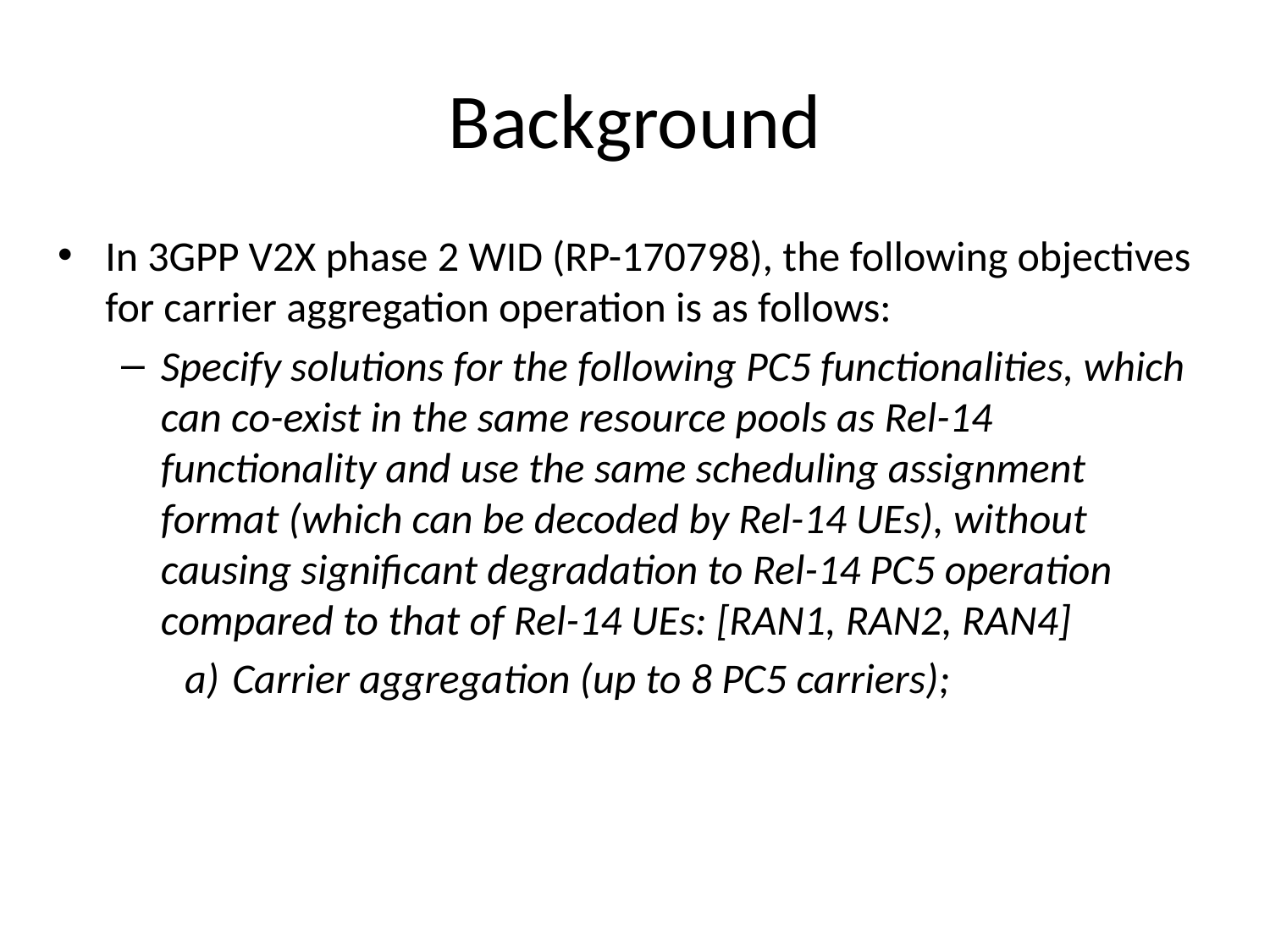

# Background
In 3GPP V2X phase 2 WID (RP-170798), the following objectives for carrier aggregation operation is as follows:
Specify solutions for the following PC5 functionalities, which can co-exist in the same resource pools as Rel-14 functionality and use the same scheduling assignment format (which can be decoded by Rel-14 UEs), without causing significant degradation to Rel-14 PC5 operation compared to that of Rel-14 UEs: [RAN1, RAN2, RAN4]
Carrier aggregation (up to 8 PC5 carriers);